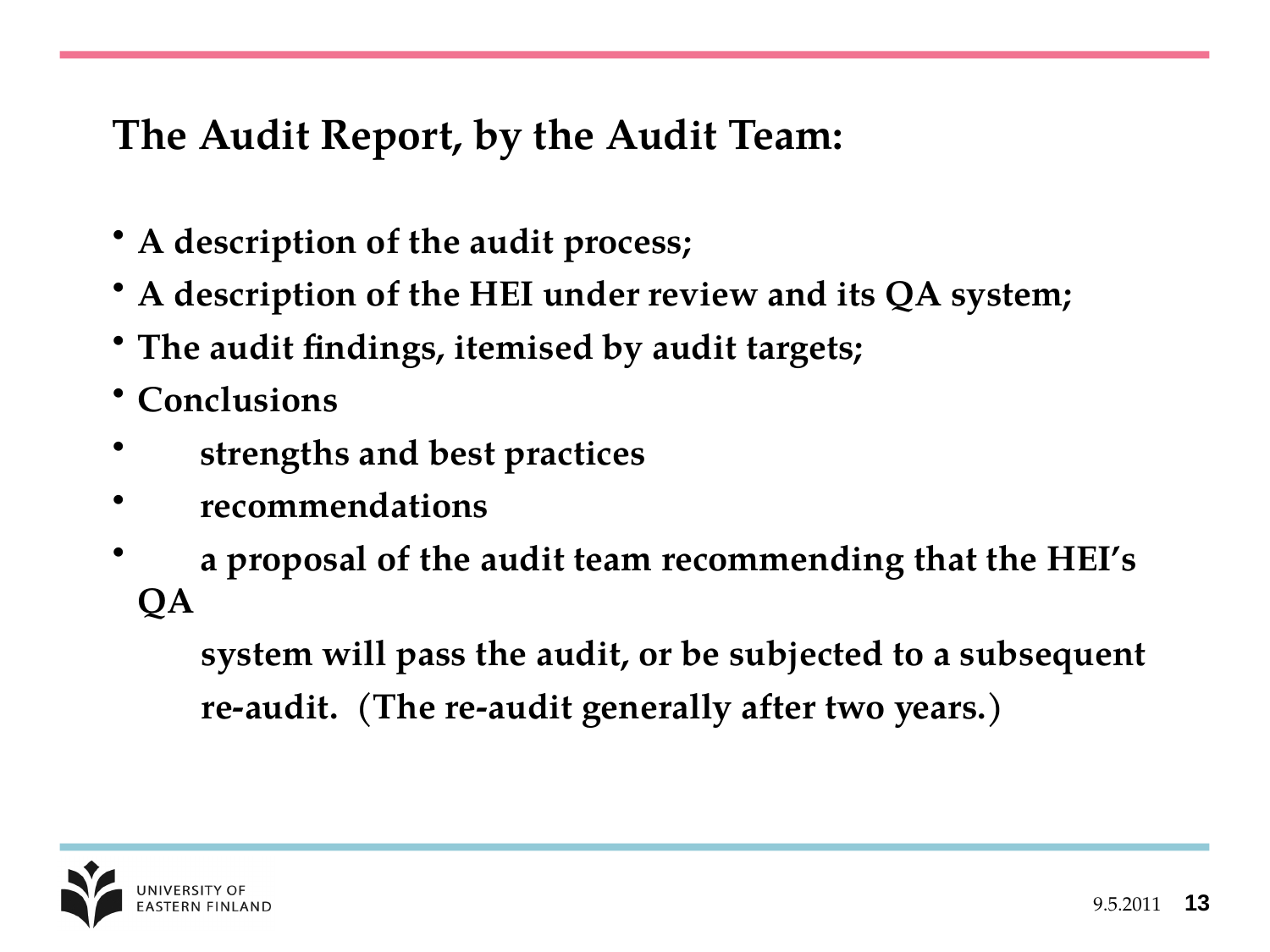

# The Audit Report, by the Audit Team:
A description of the audit process;
A description of the HEI under review and its QA system;
The audit findings, itemised by audit targets;
Conclusions
       strengths and best practices
       recommendations
       a proposal of the audit team recommending that the HEI’s QA
          system will pass the audit, or be subjected to a subsequent
          re-audit.  (The re-audit generally after two years.)

9.5.2011
13